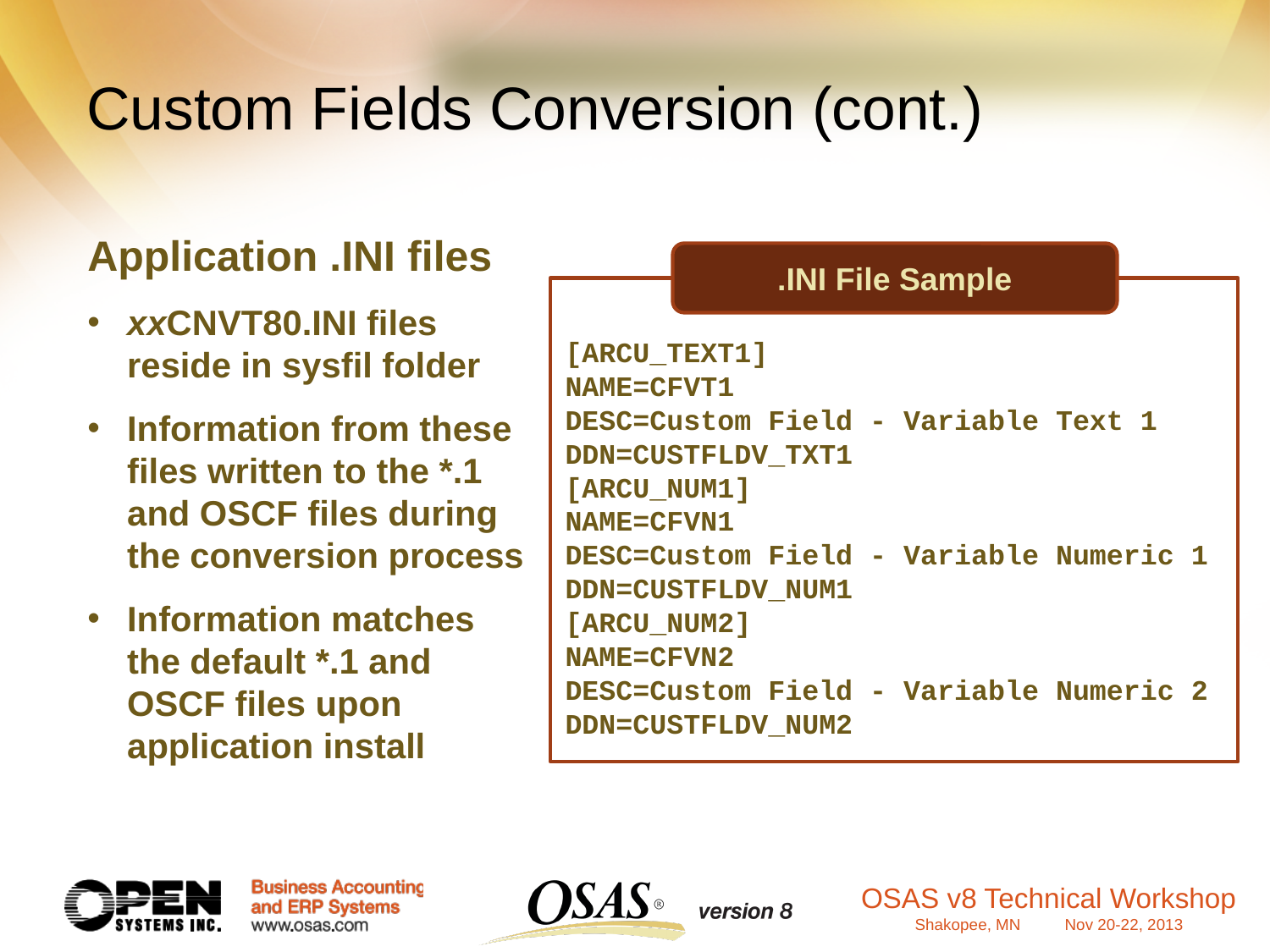

Custom Fields Conversion (cont.)
Application .INI files
xxCNVT80.INI files reside in sysfil folder
Information from these files written to the *.1 and OSCF files during the conversion process
Information matches the default *.1 and OSCF files upon application install
.INI File Sample

[ARCU_TEXT1]
NAME=CFVT1
DESC=Custom Field - Variable Text 1
DDN=CUSTFLDV_TXT1
[ARCU_NUM1]
NAME=CFVN1
DESC=Custom Field - Variable Numeric 1
DDN=CUSTFLDV_NUM1
[ARCU_NUM2]
NAME=CFVN2
DESC=Custom Field - Variable Numeric 2
DDN=CUSTFLDV_NUM2